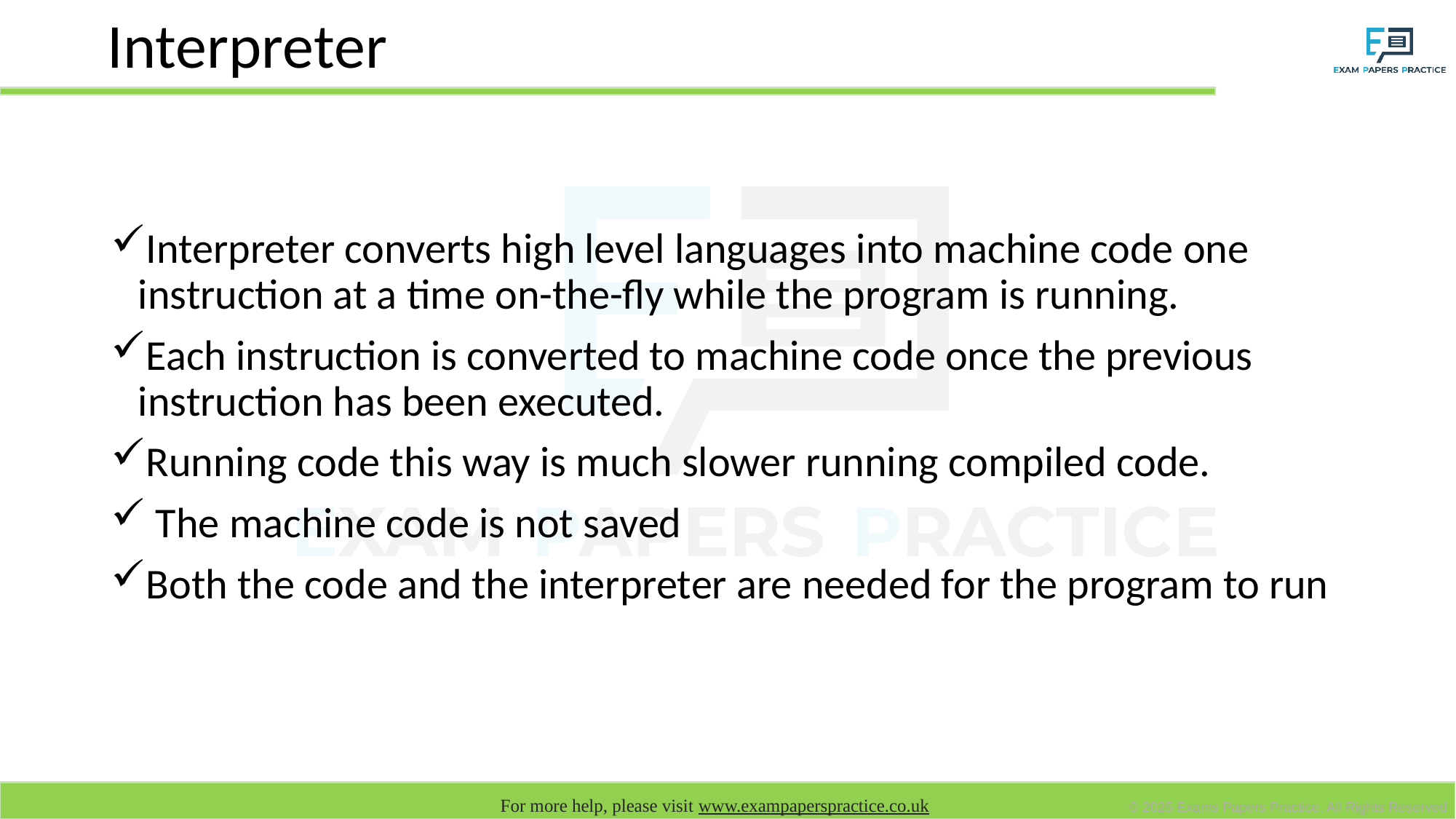

# Interpreter
Interpreter converts high level languages into machine code one instruction at a time on-the-fly while the program is running.
Each instruction is converted to machine code once the previous instruction has been executed.
Running code this way is much slower running compiled code.
 The machine code is not saved
Both the code and the interpreter are needed for the program to run